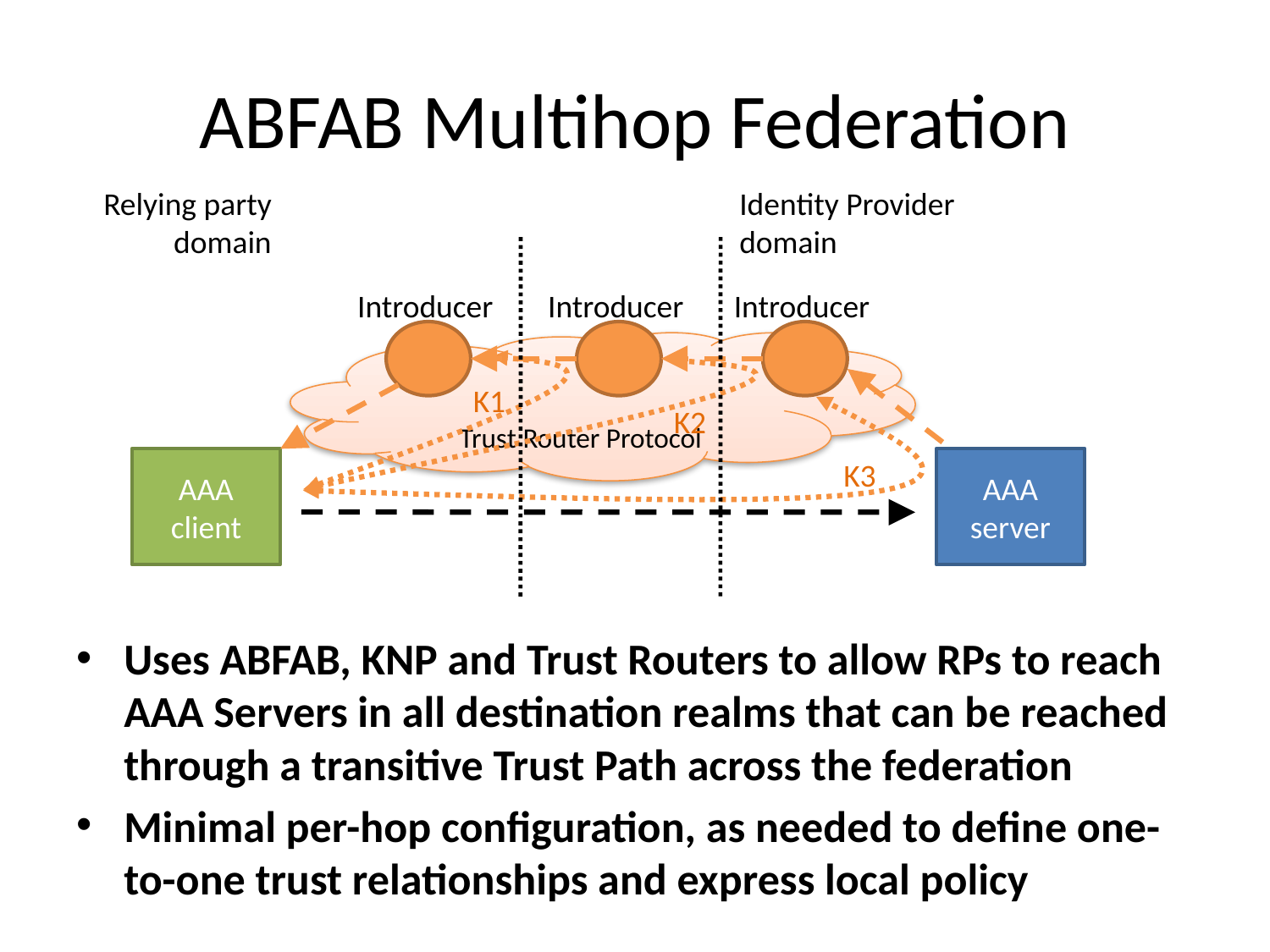

# ABFAB Multihop Federation
Relying party
domain
Identity Provider
domain
Introducer
Introducer
Introducer

Trust Router Protocol

K1
K2

AAA
client
AAA server
K3
Uses ABFAB, KNP and Trust Routers to allow RPs to reach AAA Servers in all destination realms that can be reached through a transitive Trust Path across the federation
Minimal per-hop configuration, as needed to define one-to-one trust relationships and express local policy